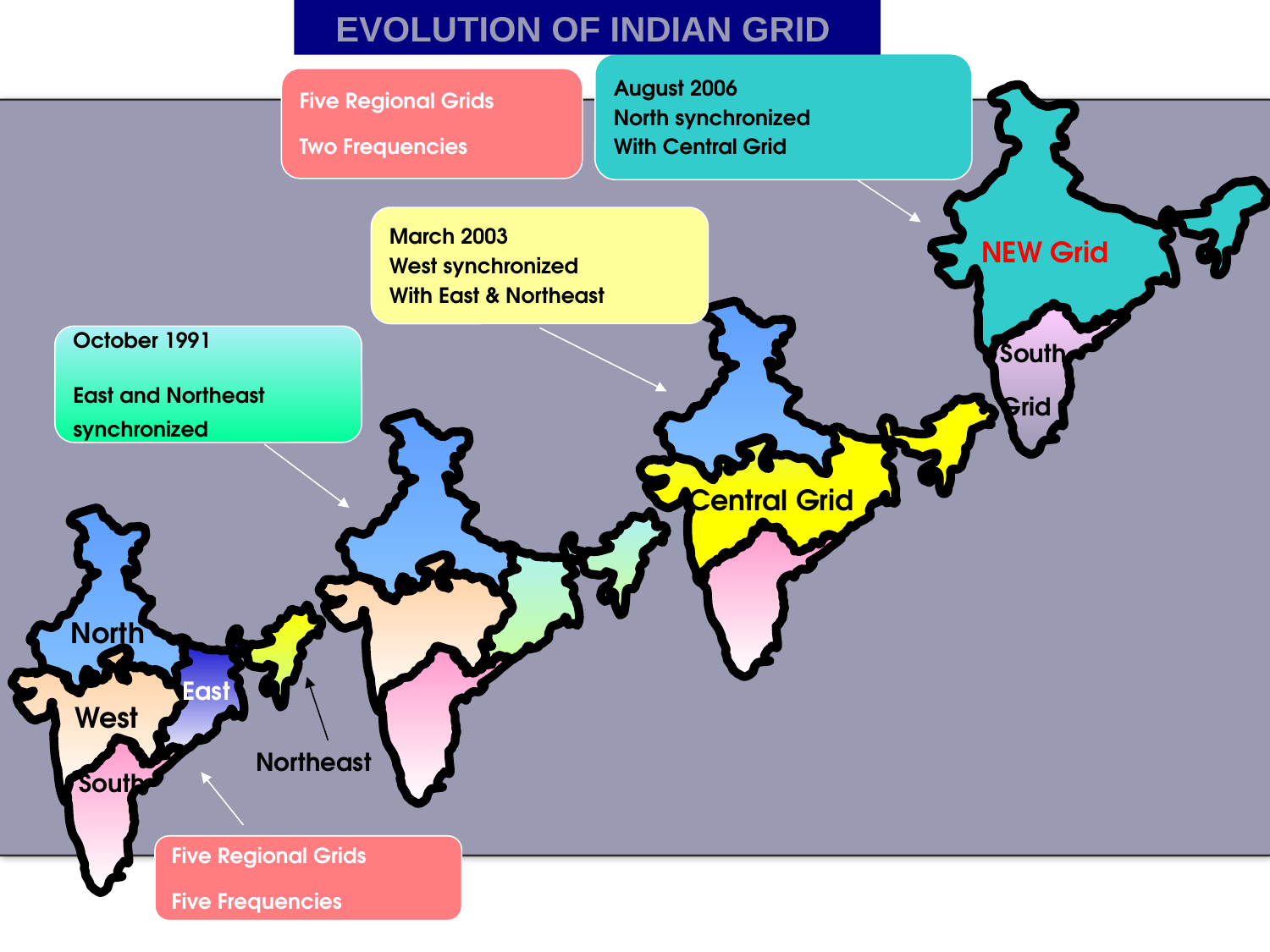

EVOLUTION OF INDIAN GRID
August 2006
North synchronized
With Central Grid
Five Regional Grids
Two Frequencies

March 2003
West synchronized
With East & Northeast
NEW Grid

October 1991
East and Northeast
synchronized

South
Grid

Central Grid

North
East

West
Northeast
South

Five Regional Grids
Five Frequencies